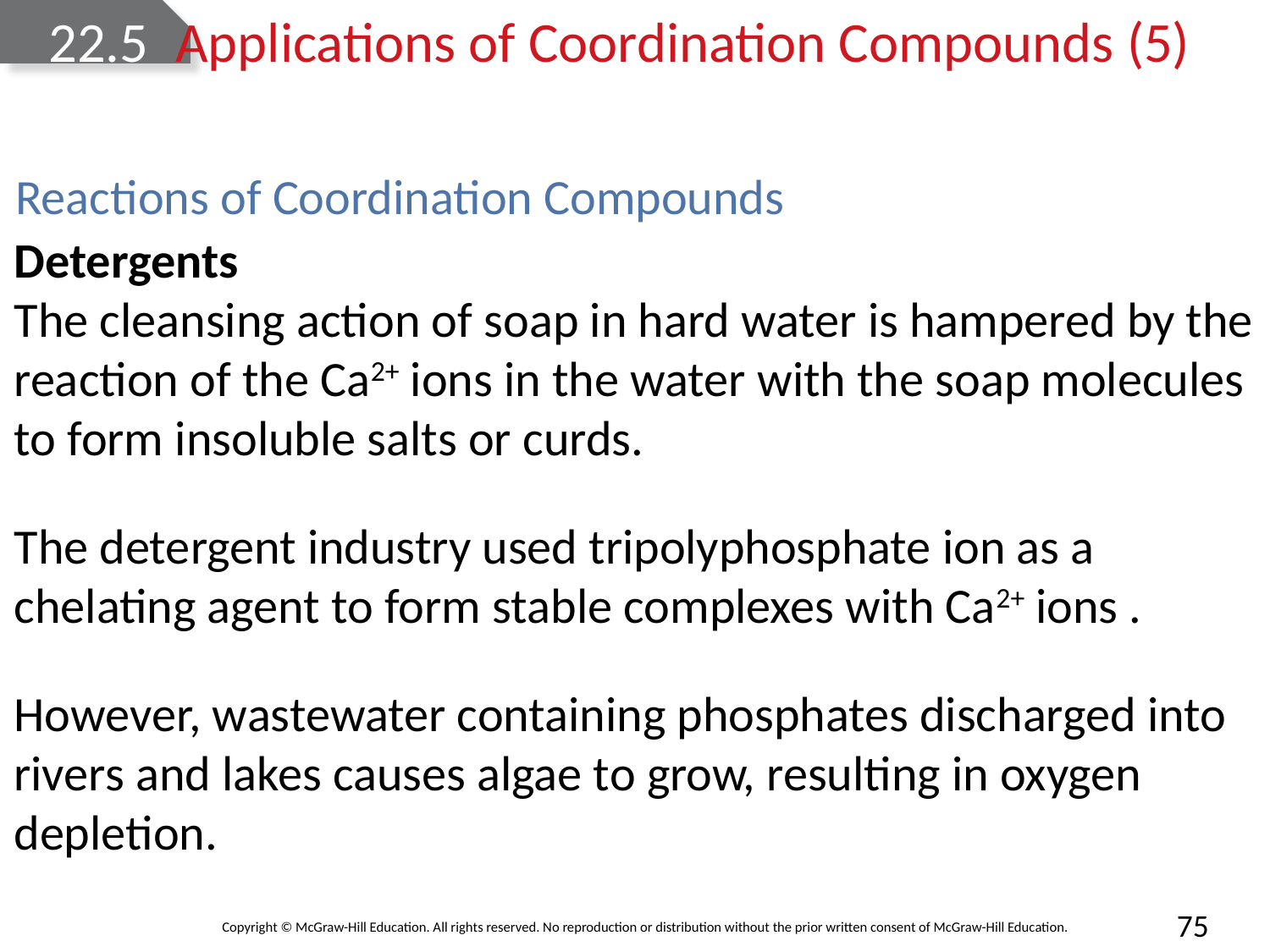

# 22.5	Applications of Coordination Compounds (5)
Reactions of Coordination Compounds
Detergents
The cleansing action of soap in hard water is hampered by the reaction of the Ca2+ ions in the water with the soap molecules to form insoluble salts or curds.
The detergent industry used tripolyphosphate ion as a chelating agent to form stable complexes with Ca2+ ions .
However, wastewater containing phosphates discharged into rivers and lakes causes algae to grow, resulting in oxygen depletion.